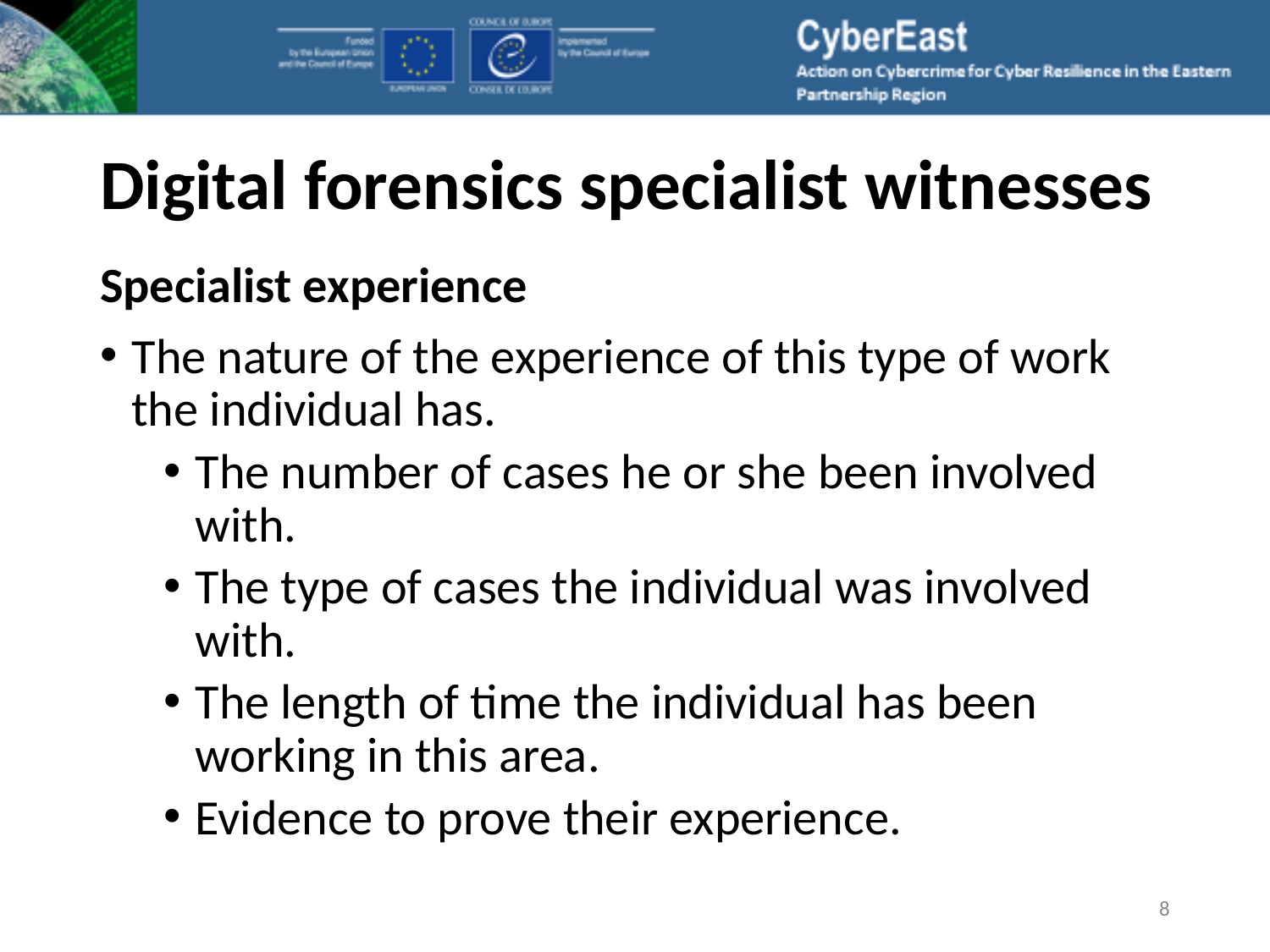

# Digital forensics specialist witnesses
Specialist experience
The nature of the experience of this type of work the individual has.
The number of cases he or she been involved with.
The type of cases the individual was involved with.
The length of time the individual has been working in this area.
Evidence to prove their experience.

8